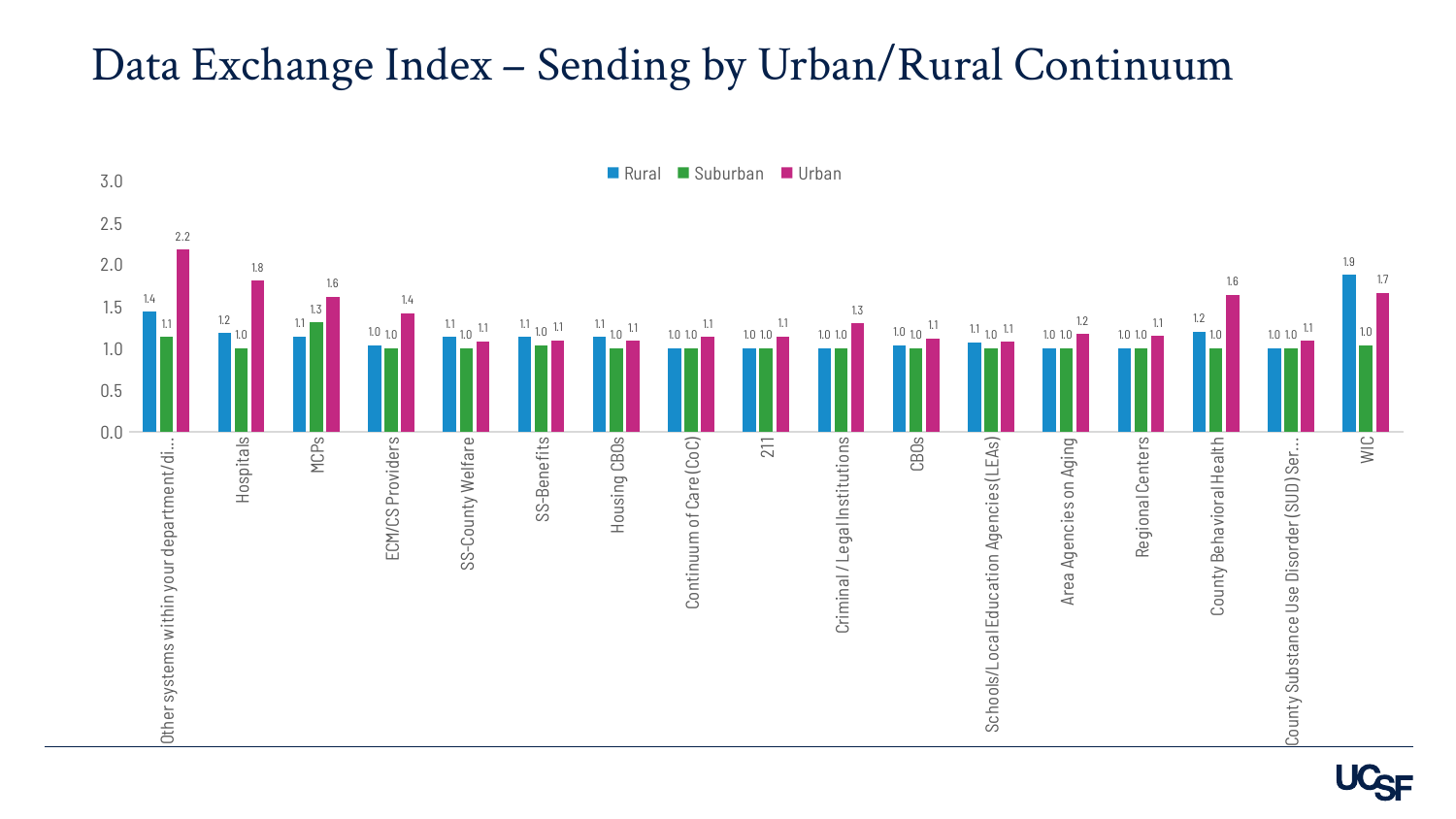

# Data Exchange Index – Sending by Urban/Rural Continuum

### Chart

| Category | Rural | Suburban | Urban |
|---|---|---|---|
| Other systems within your department/division | 1.43243243243243 | 1.1304347826087 | 2.17647058823529 |
| Hospitals | 1.17647058823529 | 1.0 | 1.8 |
| MCPs | 1.13888888888889 | 1.30555555555556 | 1.61290322580645 |
| ECM/CS Providers | 1.03225806451613 | 1.0 | 1.41666666666667 |
| SS-County Welfare | 1.12903225806452 | 1.0 | 1.08 |
| SS-Benefits | 1.12903225806452 | 1.03030303030303 | 1.09090909090909 |
| Housing CBOs | 1.12903225806452 | 1.0 | 1.08695652173913 |
| Continuum of Care (CoC) | 1.0 | 1.0 | 1.1304347826087 |
| 211 | 1.0 | 1.0 | 1.13636363636364 |
| Criminal / Legal Institutions | 1.0 | 1.0 | 1.29166666666667 |
| CBOs | 1.03225806451613 | 1.0 | 1.11111111111111 |
| Schools/Local Education Agencies (LEAs) | 1.06666666666667 | 1.0 | 1.07407407407407 |
| Area Agencies on Aging | 1.0 | 1.0 | 1.16666666666667 |
| Regional Centers | 1.0 | 1.0 | 1.14285714285714 |
| County Behavioral Health | 1.19354838709677 | 1.0 | 1.63333333333333 |
| County Substance Use Disorder (SUD) Services | 1.0 | 1.0 | 1.08333333333333 |
| WIC | 1.875 | 1.03125 | 1.65625 |